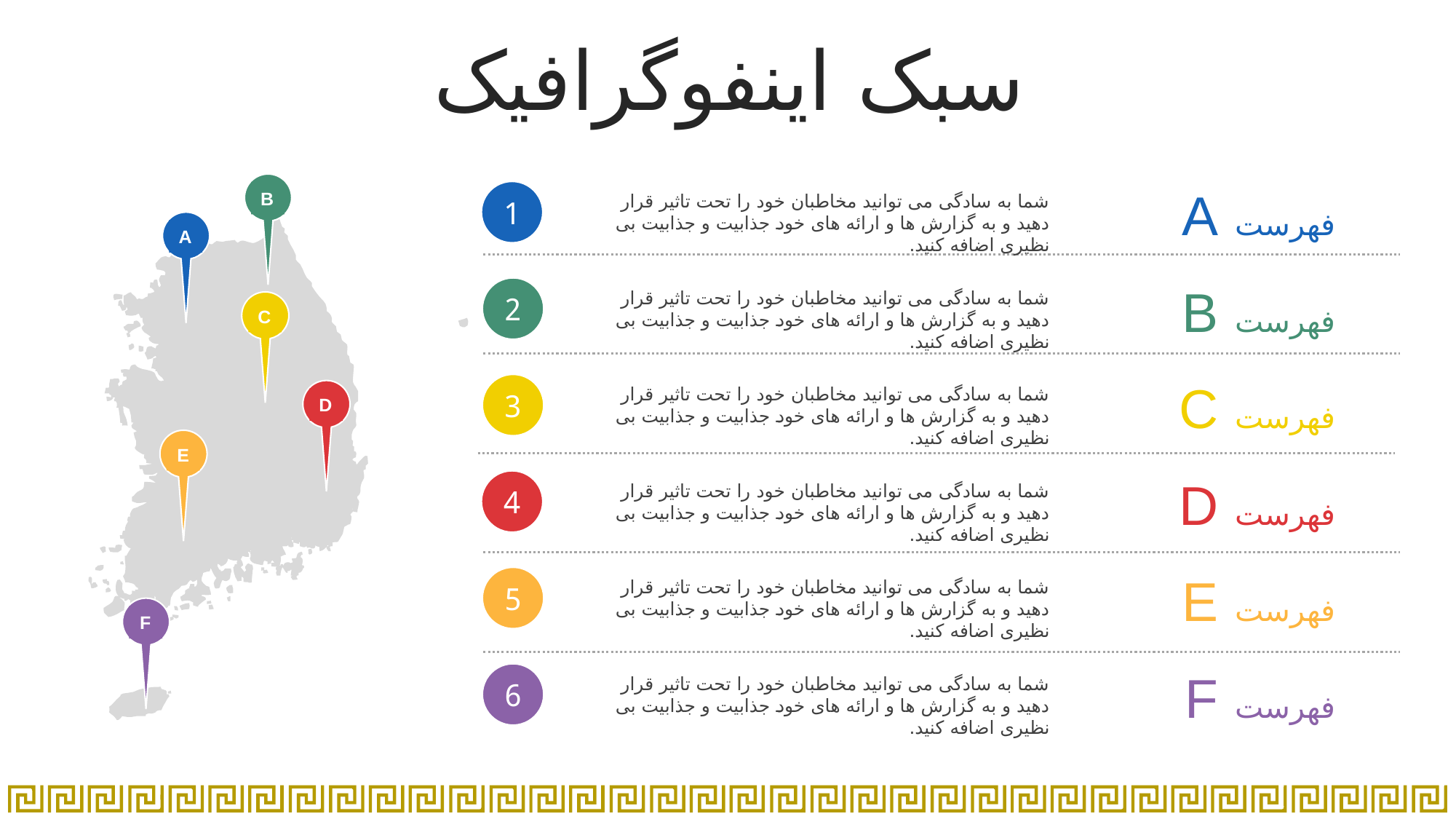

سبک اینفوگرافیک
A فهرست

B
1
شما به سادگی می توانید مخاطبان خود را تحت تاثیر قرار دهید و به گزارش ها و ارائه های خود جذابیت و جذابیت بی نظیری اضافه کنید.

A

B فهرست
2
شما به سادگی می توانید مخاطبان خود را تحت تاثیر قرار دهید و به گزارش ها و ارائه های خود جذابیت و جذابیت بی نظیری اضافه کنید.

C

C فهرست
3
شما به سادگی می توانید مخاطبان خود را تحت تاثیر قرار دهید و به گزارش ها و ارائه های خود جذابیت و جذابیت بی نظیری اضافه کنید.

D

E

D فهرست
4
شما به سادگی می توانید مخاطبان خود را تحت تاثیر قرار دهید و به گزارش ها و ارائه های خود جذابیت و جذابیت بی نظیری اضافه کنید.

E فهرست
5
شما به سادگی می توانید مخاطبان خود را تحت تاثیر قرار دهید و به گزارش ها و ارائه های خود جذابیت و جذابیت بی نظیری اضافه کنید.

F

F فهرست
6
شما به سادگی می توانید مخاطبان خود را تحت تاثیر قرار دهید و به گزارش ها و ارائه های خود جذابیت و جذابیت بی نظیری اضافه کنید.